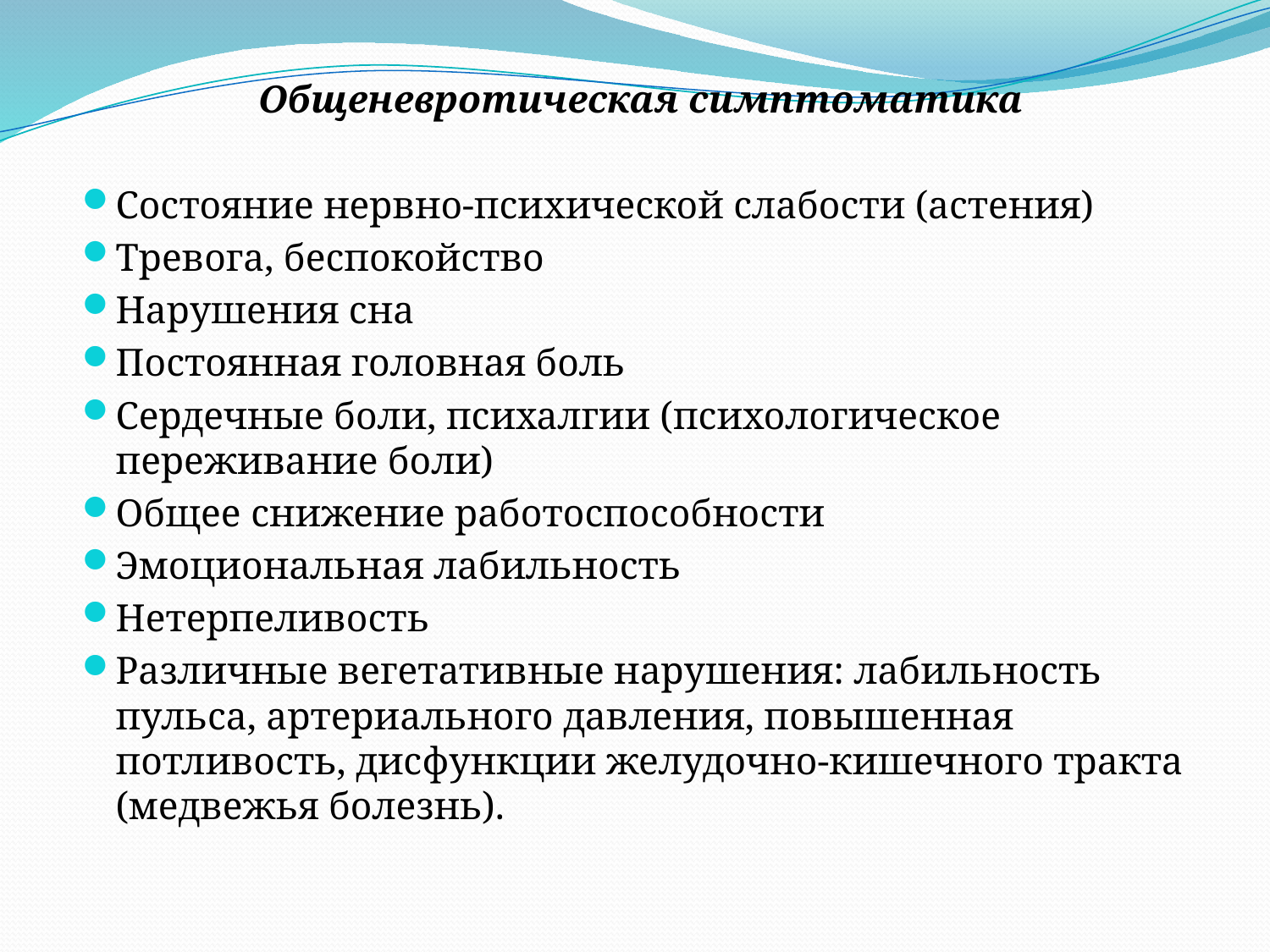

Общеневротическая симптоматика

Состояние нервно-психической слабости (астения)
Тревога, беспокойство
Нарушения сна
Постоянная головная боль
Сердечные боли, психалгии (психологическое переживание боли)
Общее снижение работоспособности
Эмоциональная лабильность
Нетерпеливость
Различные вегетативные нарушения: лабильность пульса, артериального давления, повышенная потливость, дисфункции желудочно-кишечного тракта (медвежья болезнь).